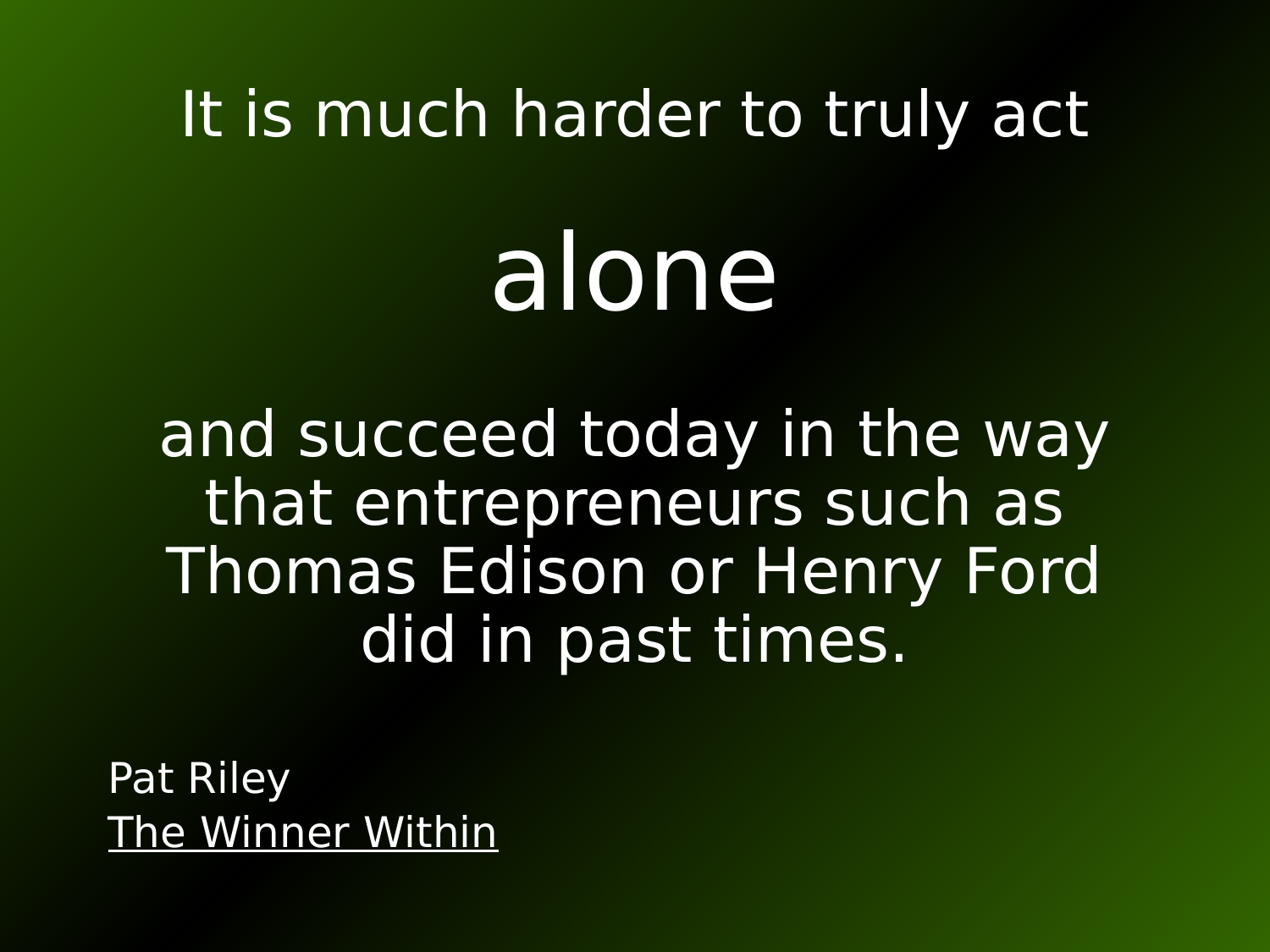

It is much harder to truly act
alone
and succeed today in the way that entrepreneurs such as Thomas Edison or Henry Ford did in past times.

Pat Riley
The Winner Within